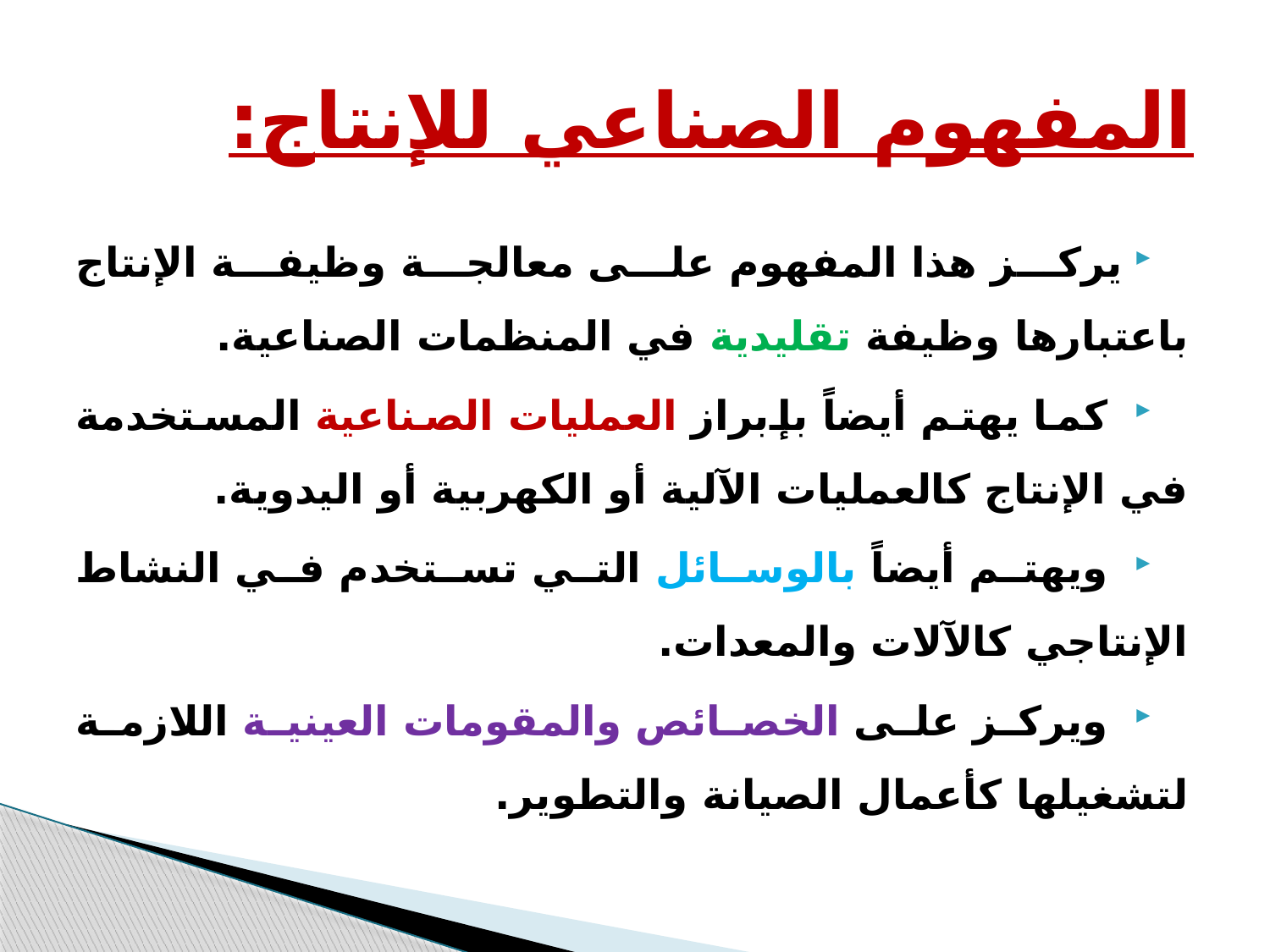

# المفهوم الصناعي للإنتاج:
يركز هذا المفهوم على معالجة وظيفة الإنتاج باعتبارها وظيفة تقليدية في المنظمات الصناعية.
 كما يهتم أيضاً بإبراز العمليات الصناعية المستخدمة في الإنتاج كالعمليات الآلية أو الكهربية أو اليدوية.
 ويهتم أيضاً بالوسائل التي تستخدم في النشاط الإنتاجي كالآلات والمعدات.
 ويركز على الخصائص والمقومات العينية اللازمة لتشغيلها كأعمال الصيانة والتطوير.